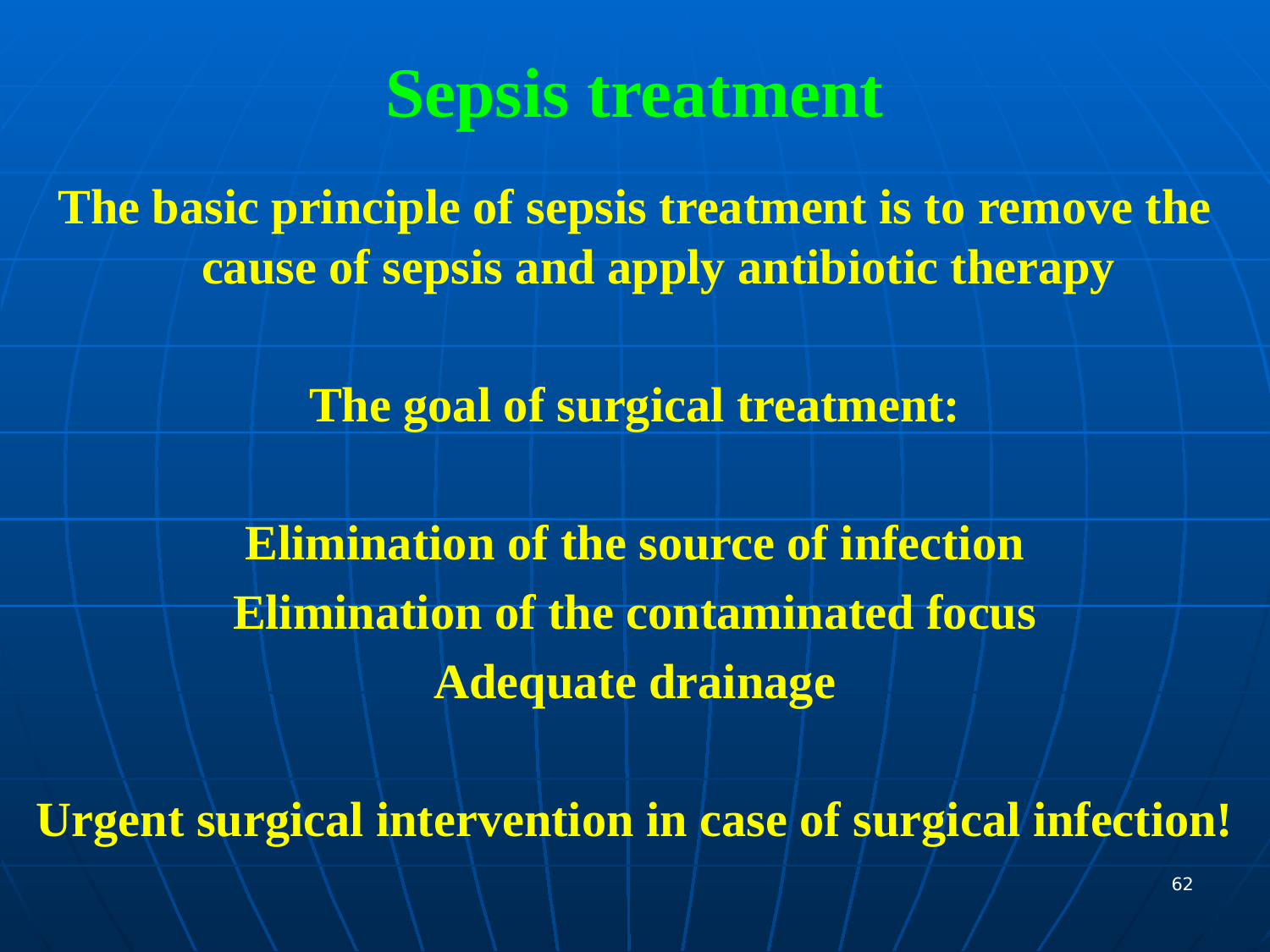

# Sepsis treatment
The basic principle of sepsis treatment is to remove the cause of sepsis and apply antibiotic therapy

The goal of surgical treatment:

Elimination of the source of infection
Elimination of the contaminated focus
Adequate drainage

Urgent surgical intervention in case of surgical infection!
62